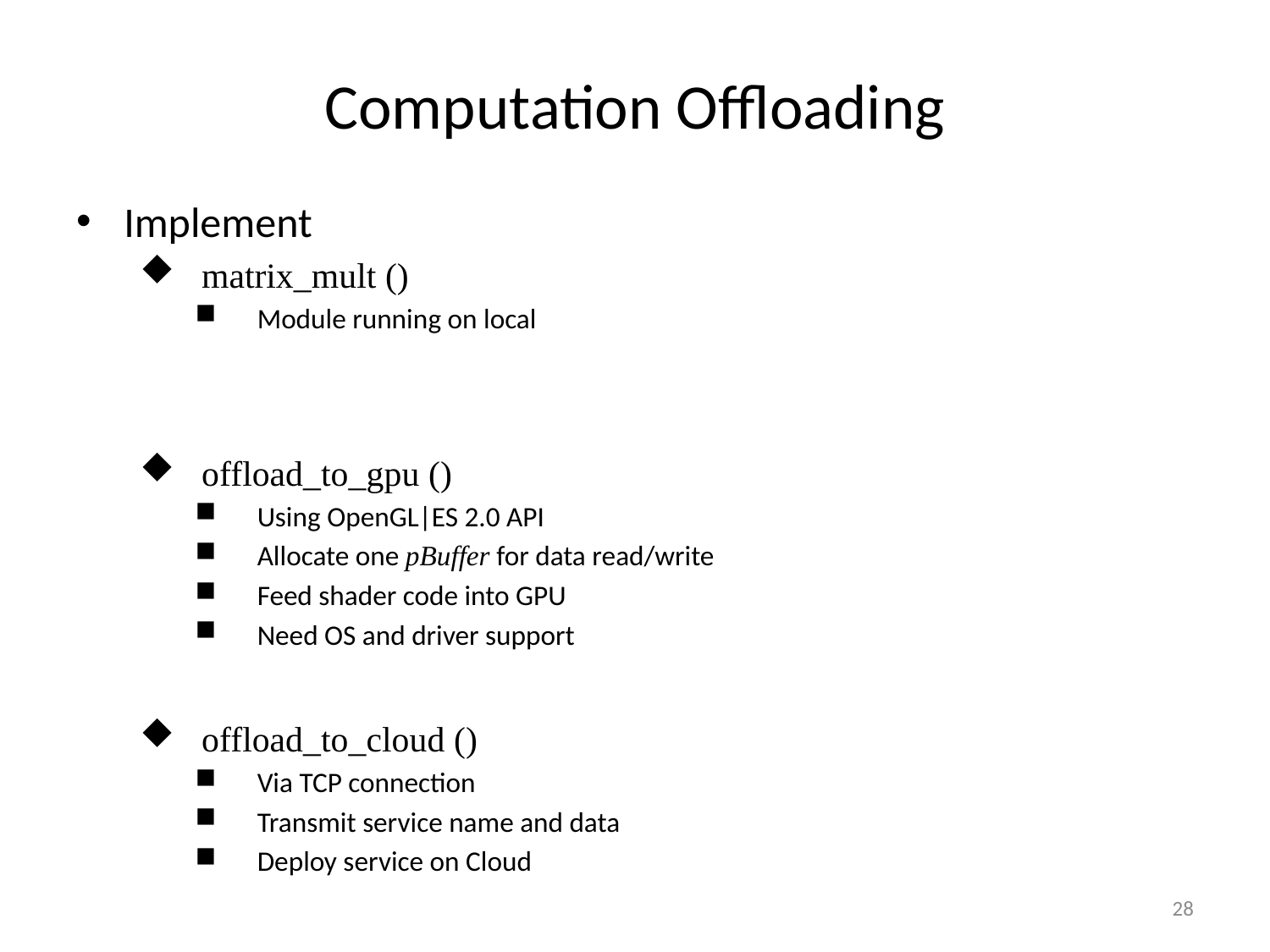

# Computation Offloading
Implement
matrix_mult ()
Module running on local

offload_to_gpu ()
Using OpenGL|ES 2.0 API
Allocate one pBuffer for data read/write
Feed shader code into GPU
Need OS and driver support

offload_to_cloud ()
Via TCP connection
Transmit service name and data
Deploy service on Cloud

28